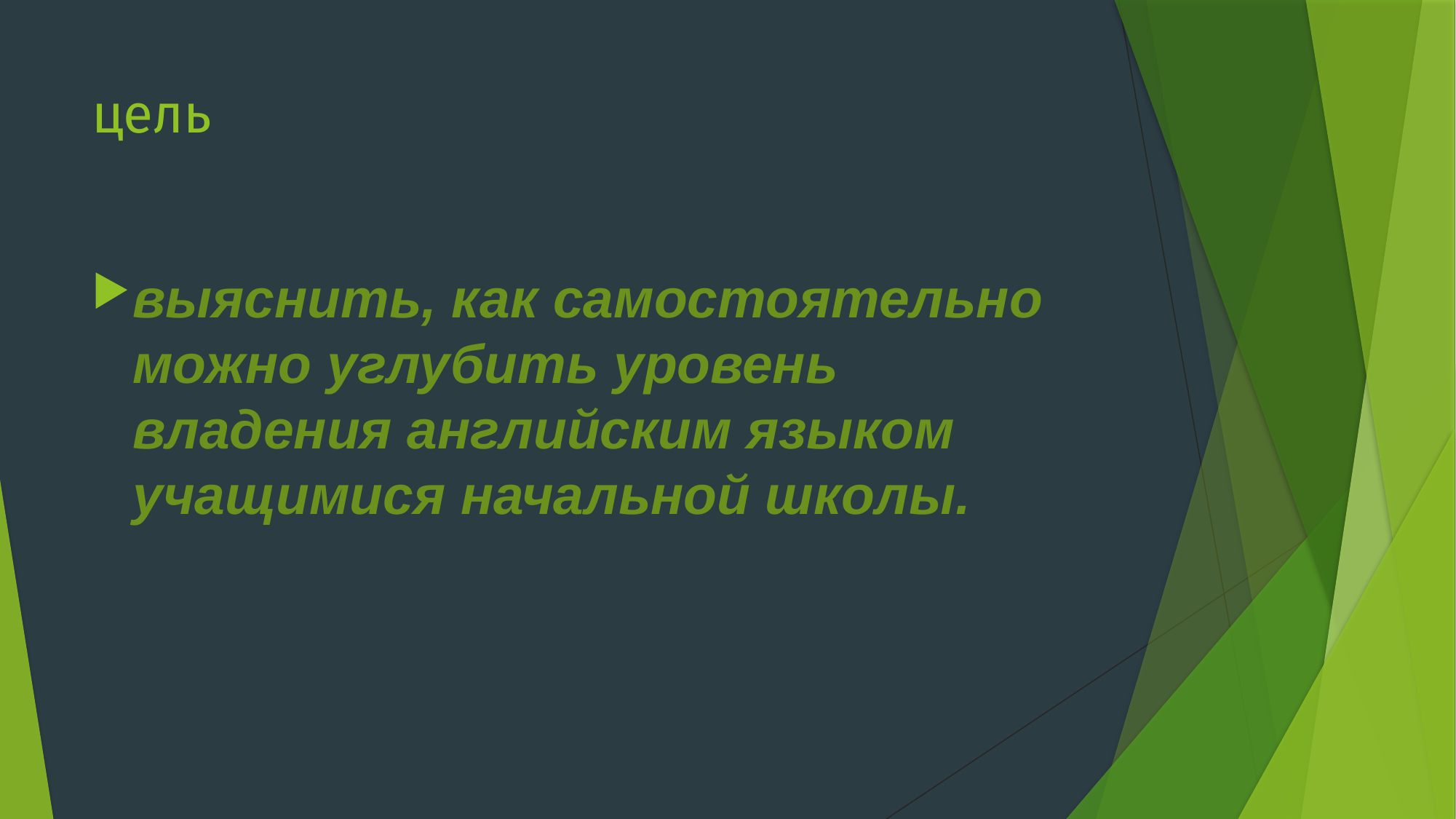

# цель
выяснить, как самостоятельно можно углубить уровень владения английским языком учащимися начальной школы.